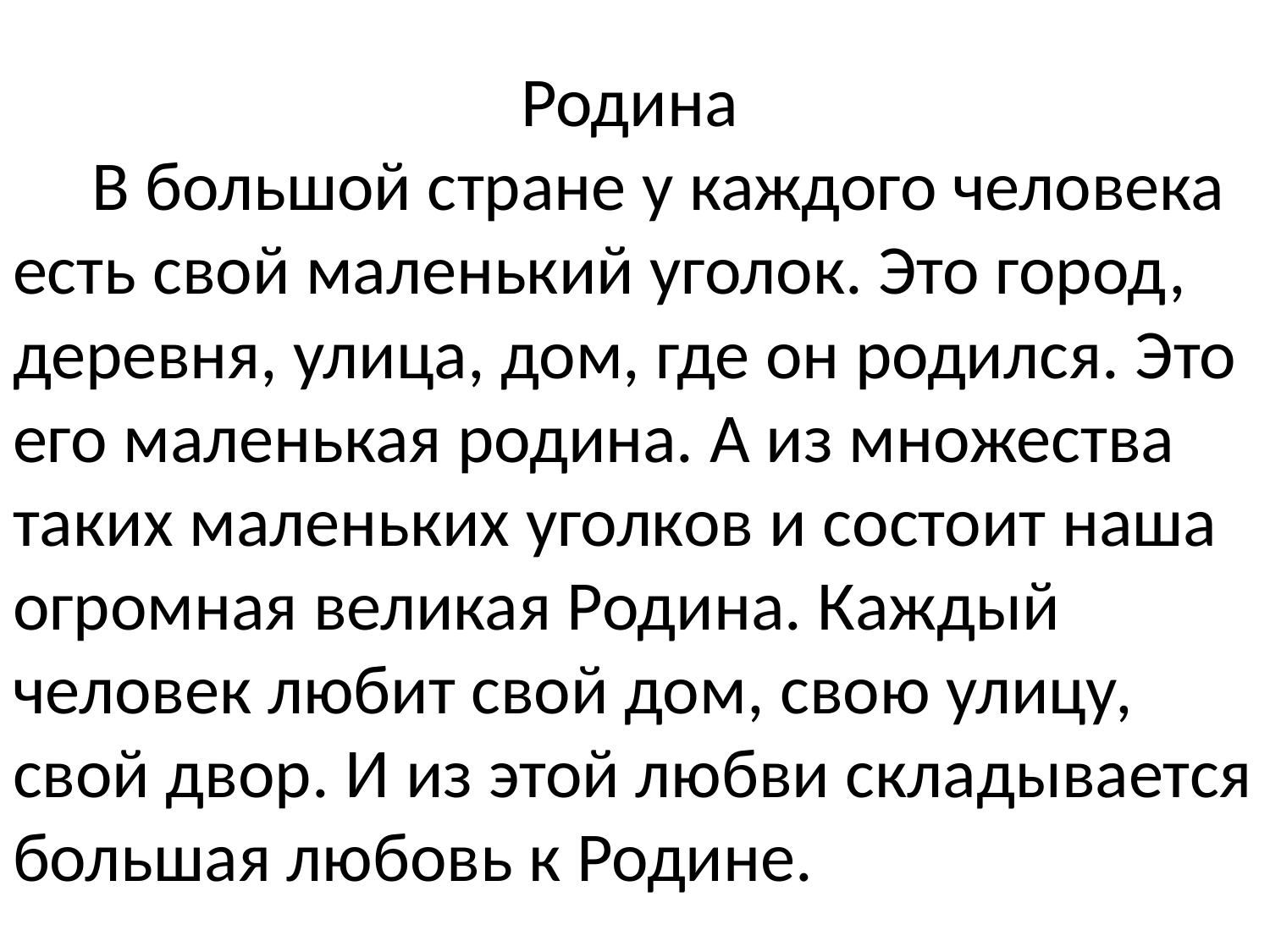

# Родина В большой стране у каждого человека есть свой маленький уголок. Это город, деревня, улица, дом, где он родился. Это его маленькая родина. А из множества таких маленьких уголков и состоит наша огромная великая Родина. Каждый человек любит свой дом, свою улицу, свой двор. И из этой любви складывается большая любовь к Родине.